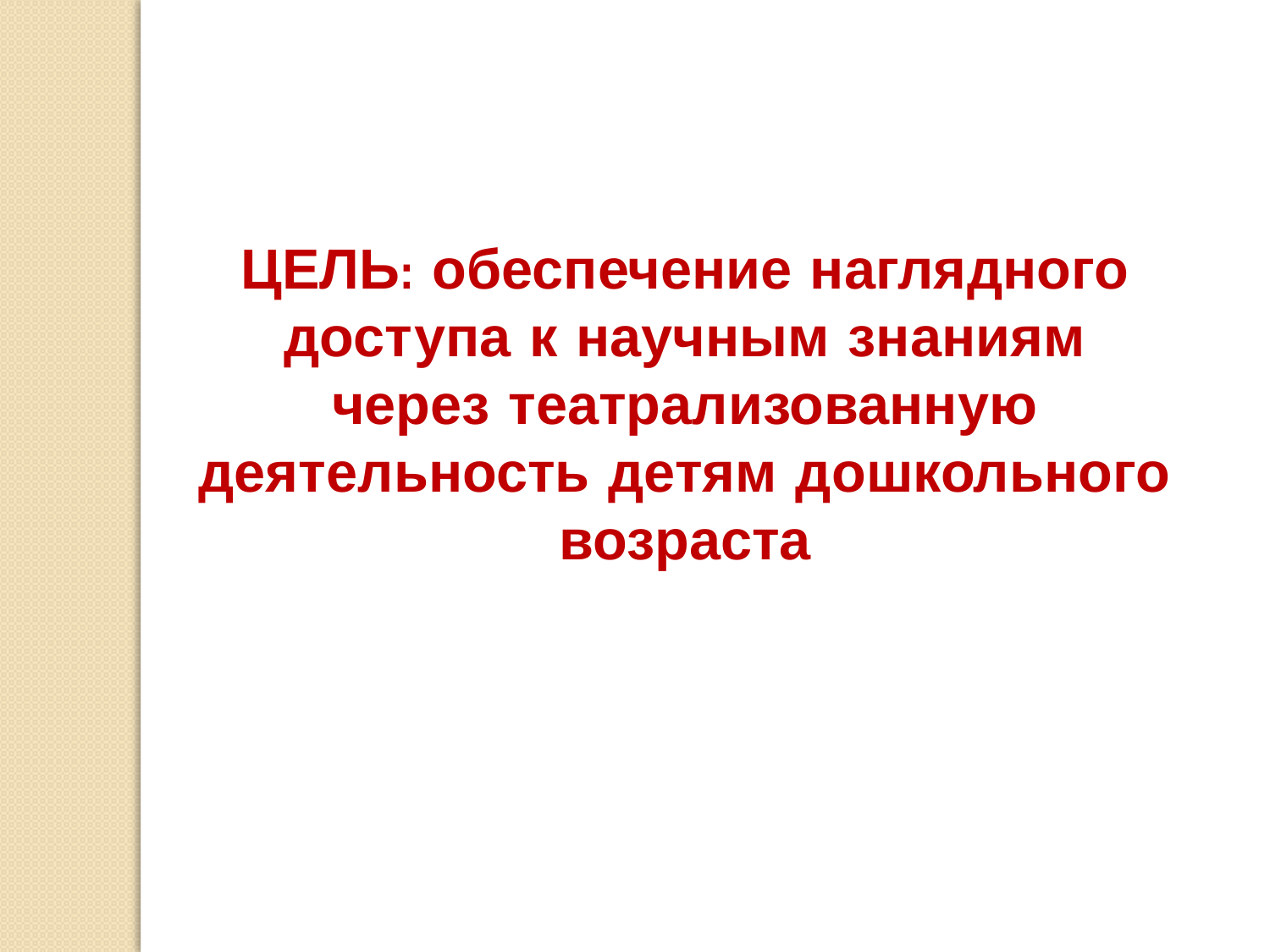

ЦЕЛЬ: обеспечение наглядного доступа к научным знаниям через театрализованную деятельность детям дошкольного возраста